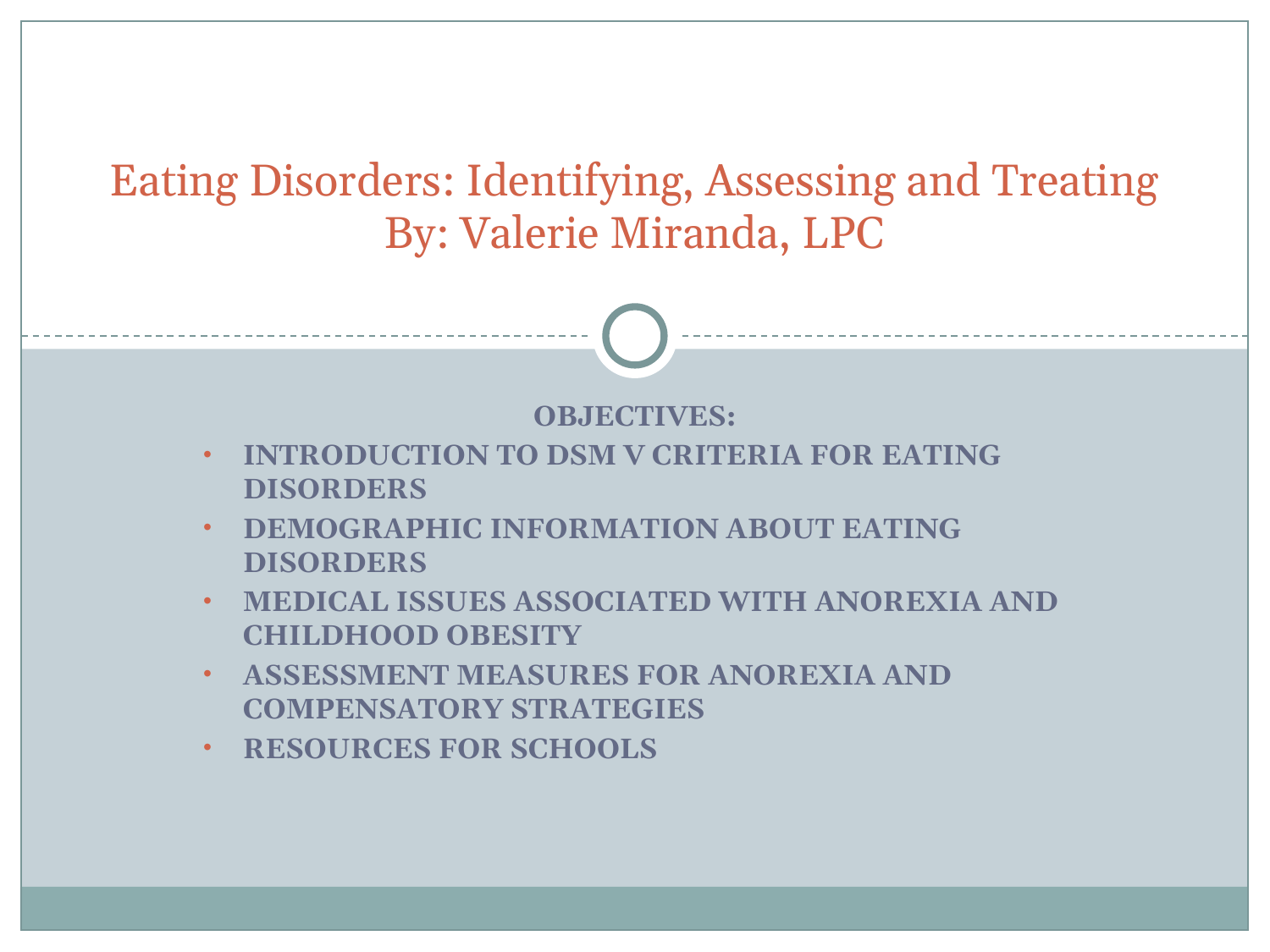

# Eating Disorders: Identifying, Assessing and Treating
By: Valerie Miranda, LPC
OBJECTIVES:
INTRODUCTION TO DSM V CRITERIA FOR EATING DISORDERS
DEMOGRAPHIC INFORMATION ABOUT EATING DISORDERS
MEDICAL ISSUES ASSOCIATED WITH ANOREXIA AND CHILDHOOD OBESITY
ASSESSMENT MEASURES FOR ANOREXIA AND COMPENSATORY STRATEGIES
RESOURCES FOR SCHOOLS